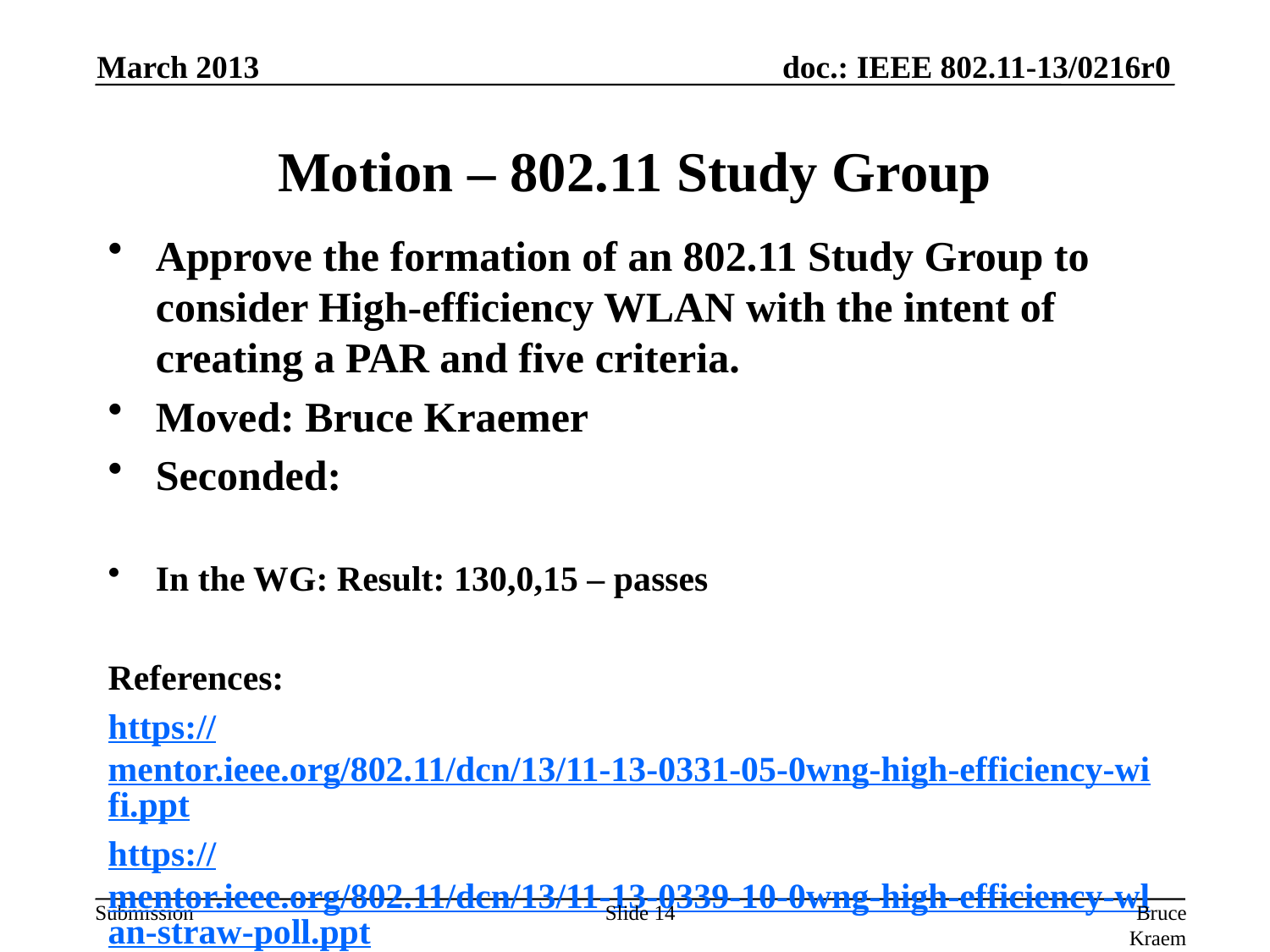

March 2013
# Motion – 802.11 Study Group
Approve the formation of an 802.11 Study Group to consider High-efficiency WLAN with the intent of creating a PAR and five criteria.
Moved: Bruce Kraemer
Seconded:

In the WG: Result: 130,0,15 – passes

References:
https://mentor.ieee.org/802.11/dcn/13/11-13-0331-05-0wng-high-efficiency-wifi.ppt
https://mentor.ieee.org/802.11/dcn/13/11-13-0339-10-0wng-high-efficiency-wlan-straw-poll.ppt

Slide 14
Bruce Kraemer, Marvell